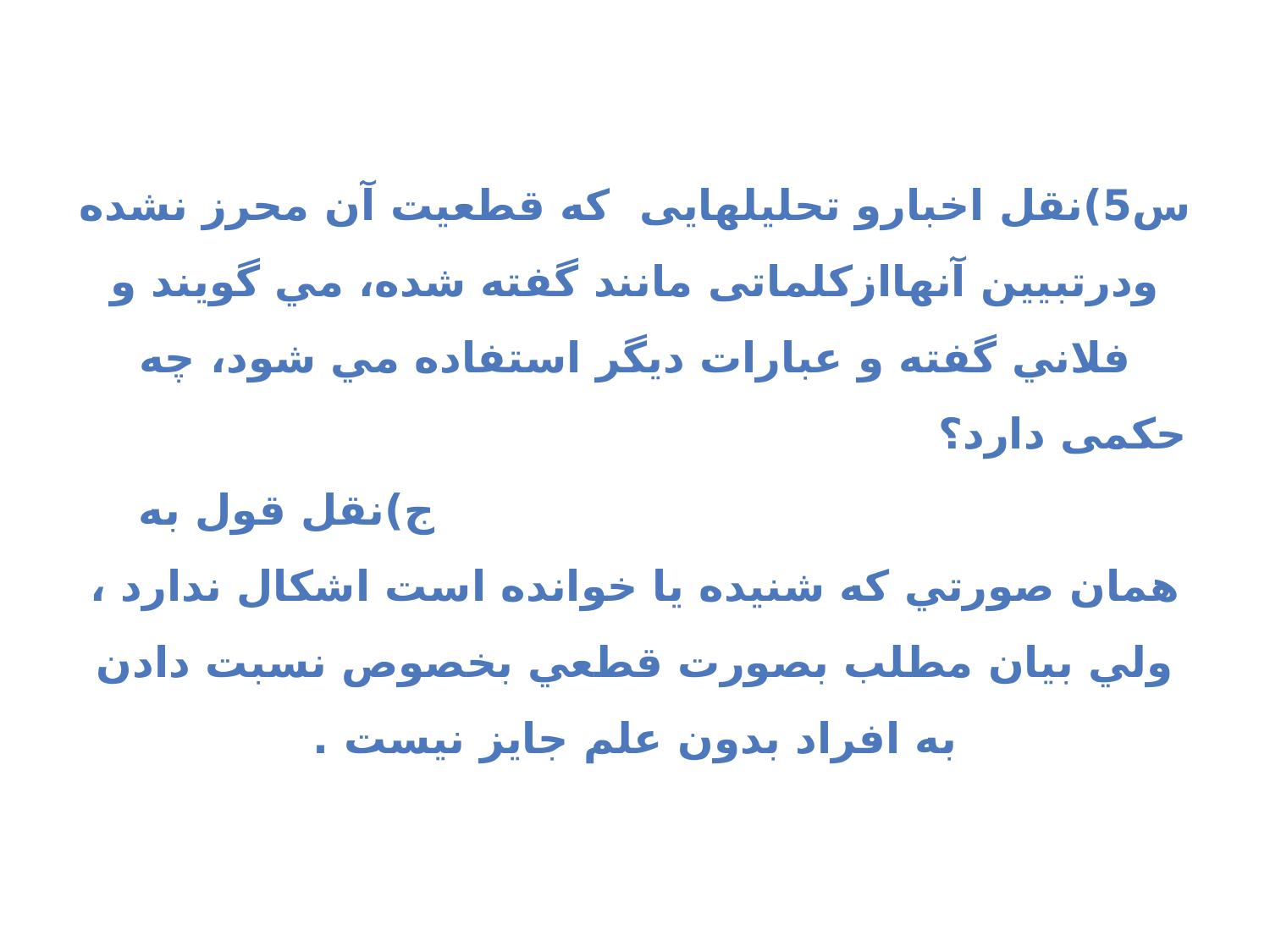

س5)نقل اخبارو تحلیلهایی  كه قطعيت آن محرز نشده ودرتبیین آنهاازکلماتی مانند گفته شده، مي گويند و فلاني گفته و عبارات ديگر استفاده مي شود، چه حکمی دارد؟                                                                                                          ج)نقل قول به همان صورتي كه شنيده يا خوانده است اشكال ندارد ، ولي بيان مطلب بصورت قطعي بخصوص نسبت دادن به افراد بدون علم جايز نيست .